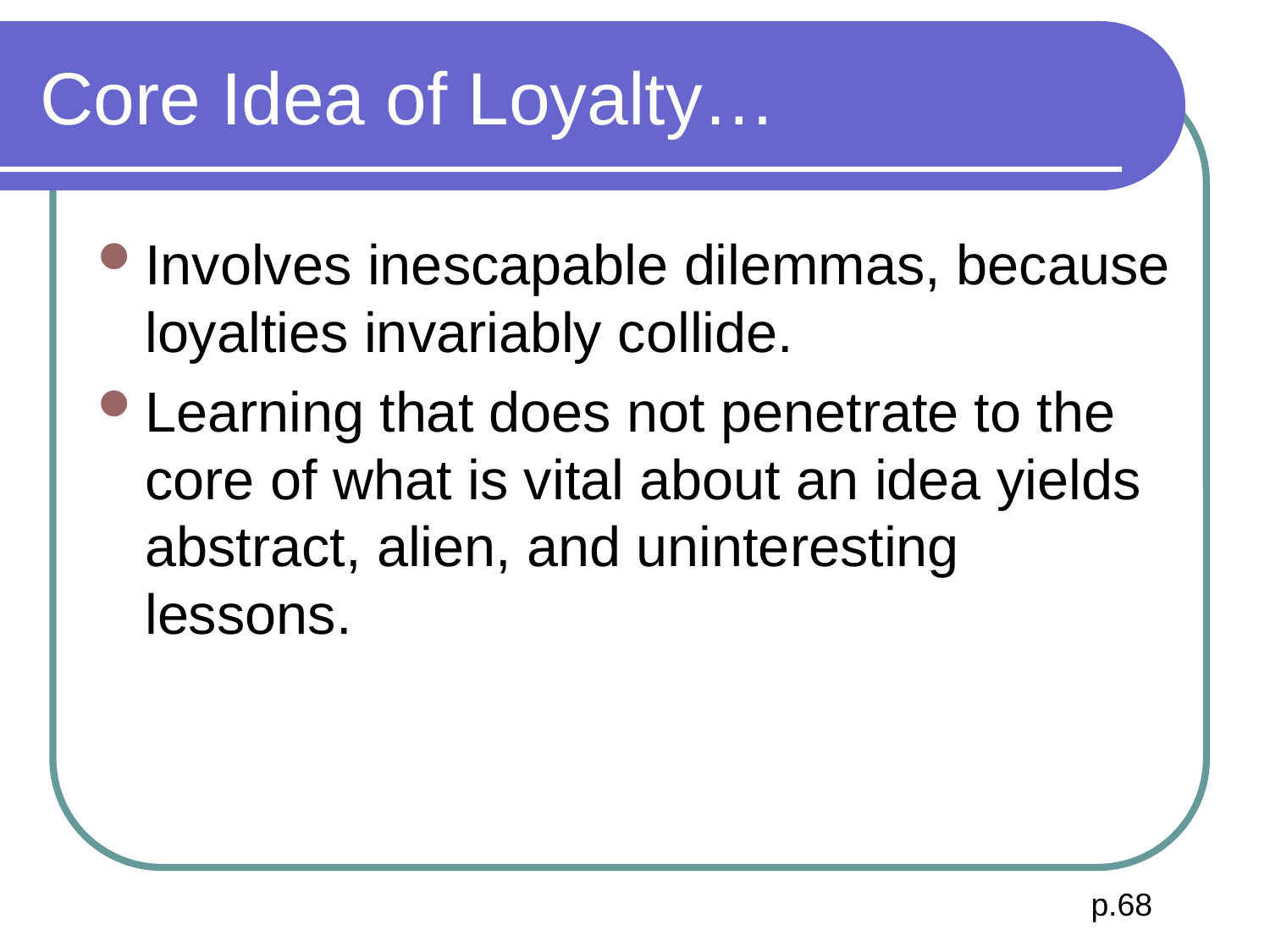

# Core Idea of Loyalty…
Involves inescapable dilemmas, because loyalties invariably collide.
Learning that does not penetrate to the core of what is vital about an idea yields abstract, alien, and uninteresting lessons.
p.68